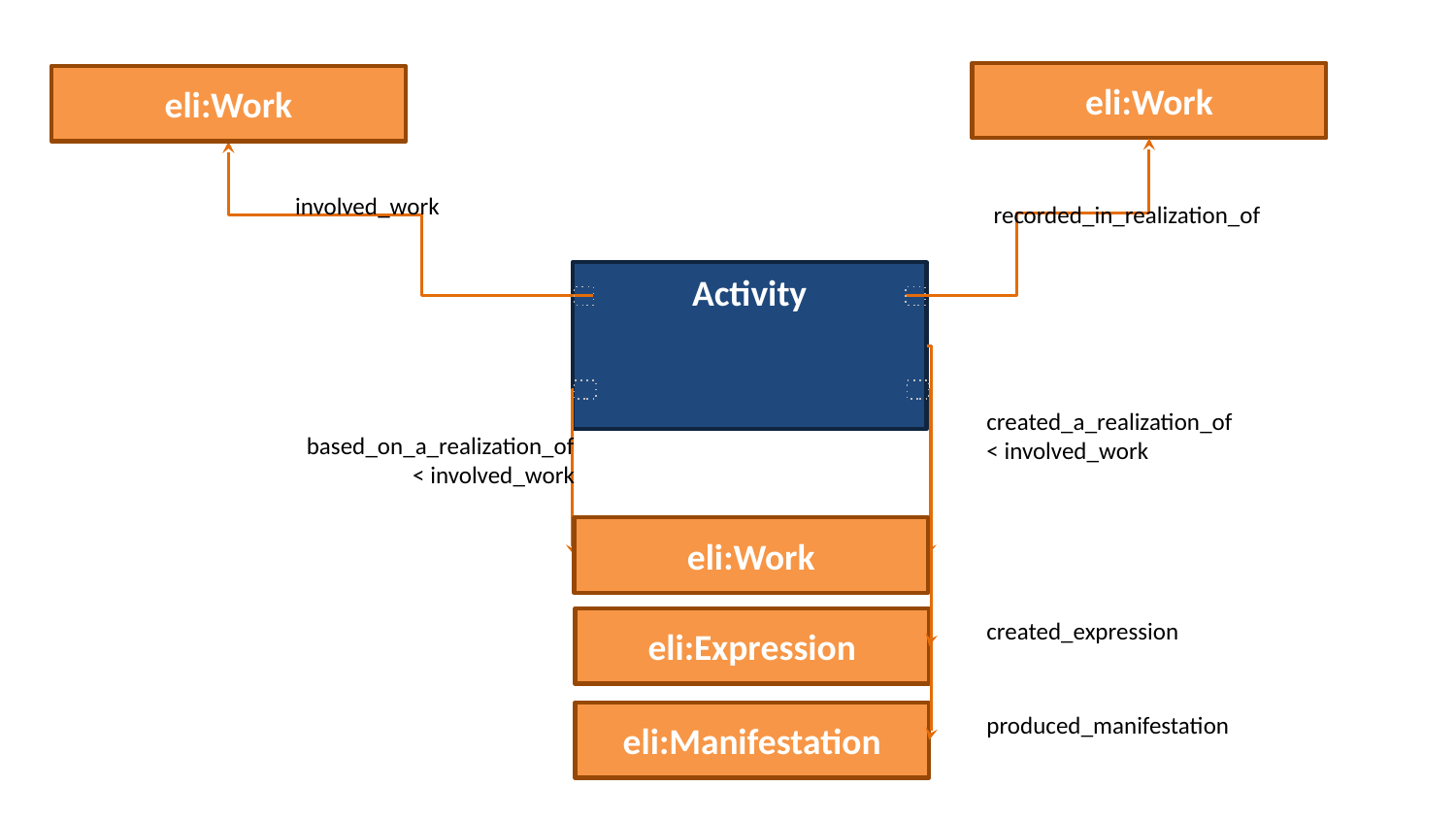

eli:Work
eli:Work
involved_work
recorded_in_realization_of
Activity

created_a_realization_of
< involved_work

based_on_a_realization_of
< involved_work
eli:Work
eli:Expression
created_expression
eli:Manifestation
produced_manifestation